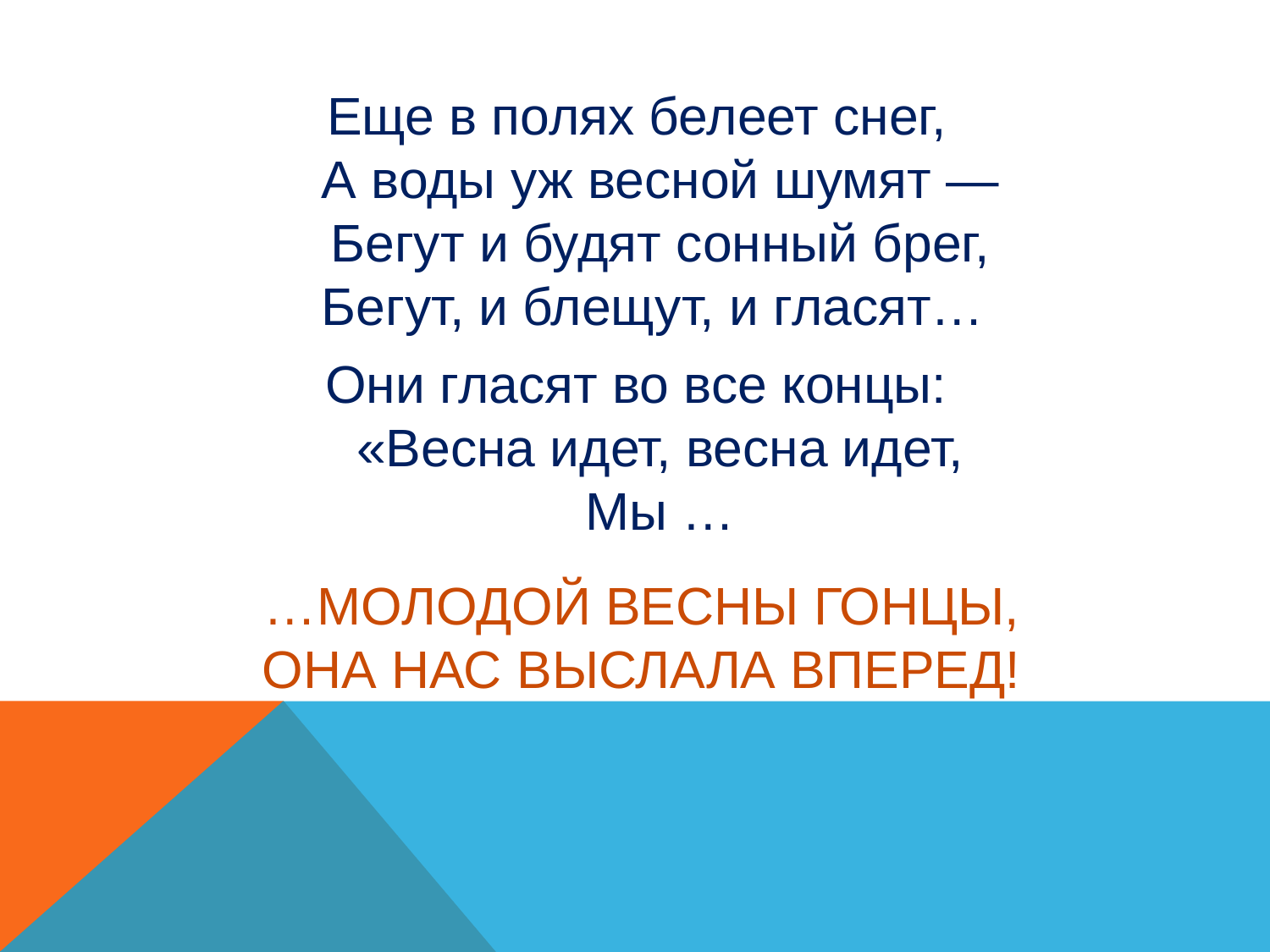

Еще в полях белеет снег,
А воды уж весной шумят —
Бегут и будят сонный брег,
Бегут, и блещут, и гласят…
Они гласят во все концы:
«Весна идет, весна идет,
Мы …
# …молодой весны гонцы, Она нас выслала вперед!